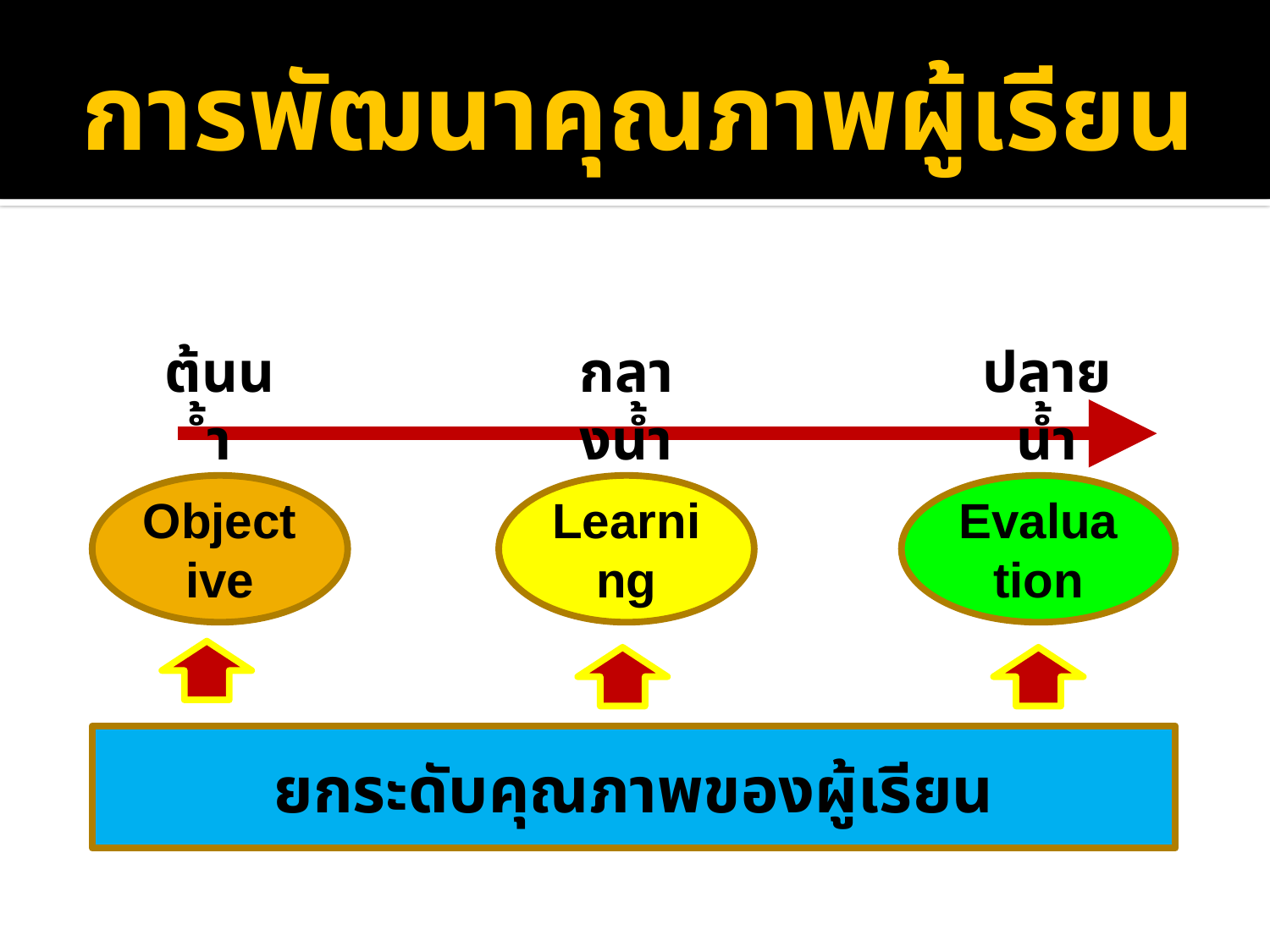

# การพัฒนาคุณภาพผู้เรียน
ต้นน้ำ
กลางน้ำ
ปลายน้ำ
Objective
Learning
Evaluation

ยกระดับคุณภาพของผู้เรียน